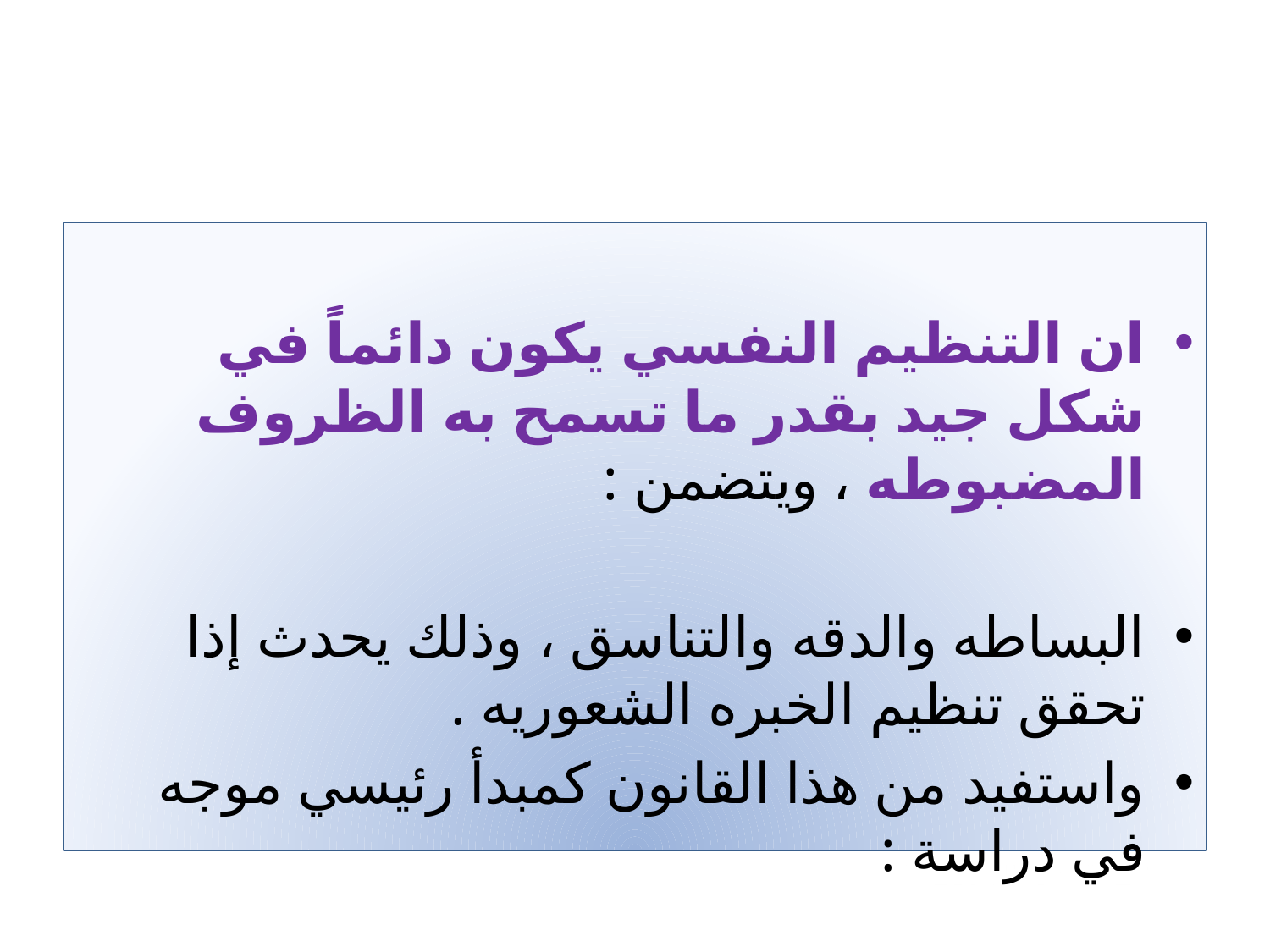

ان التنظيم النفسي يكون دائماً في شكل جيد بقدر ما تسمح به الظروف المضبوطه ، ويتضمن :

البساطه والدقه والتناسق ، وذلك يحدث إذا تحقق تنظيم الخبره الشعوريه .
واستفيد من هذا القانون كمبدأ رئيسي موجه في دراسة :